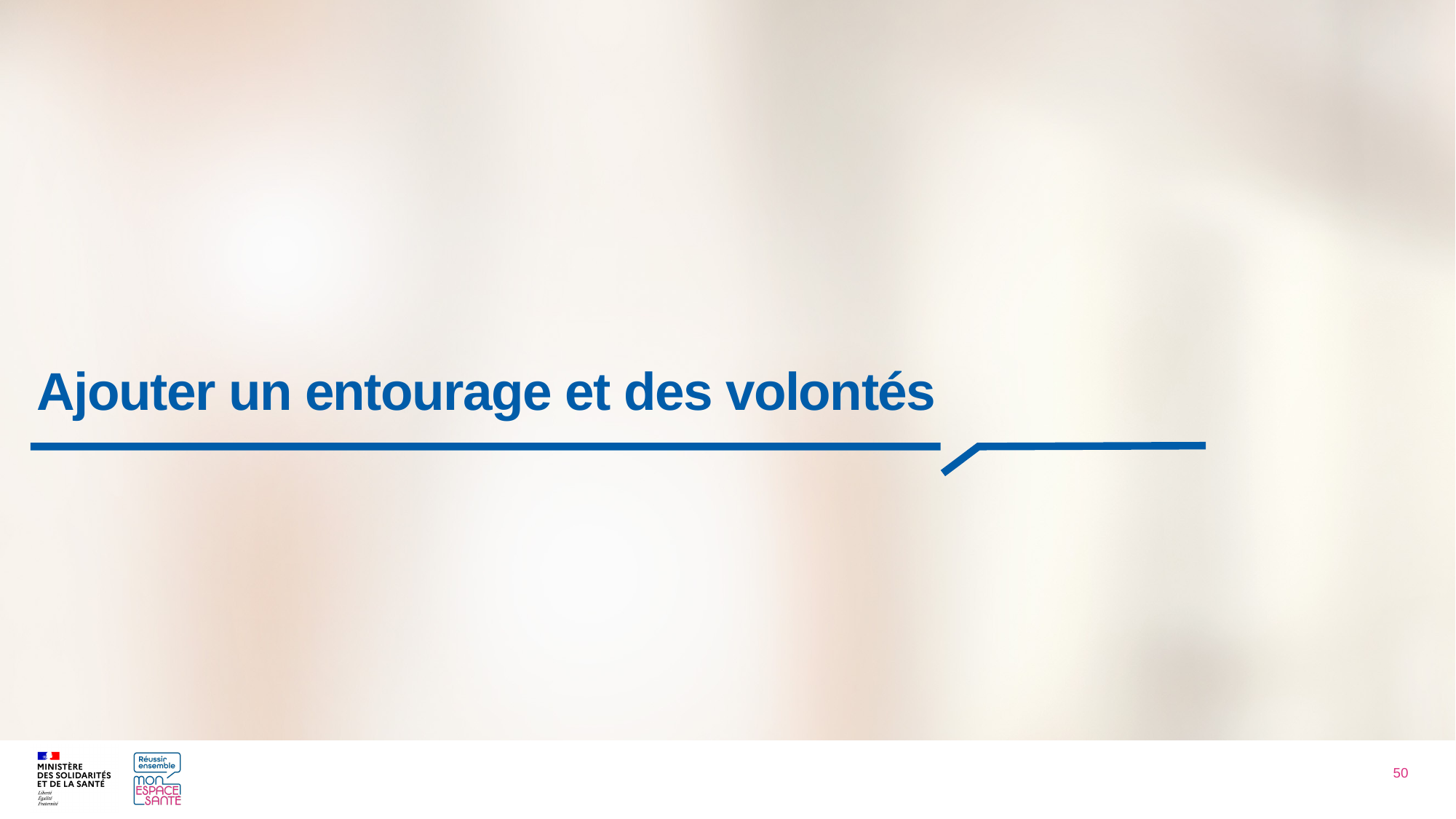

Ajouter un entourage et des volontés

50